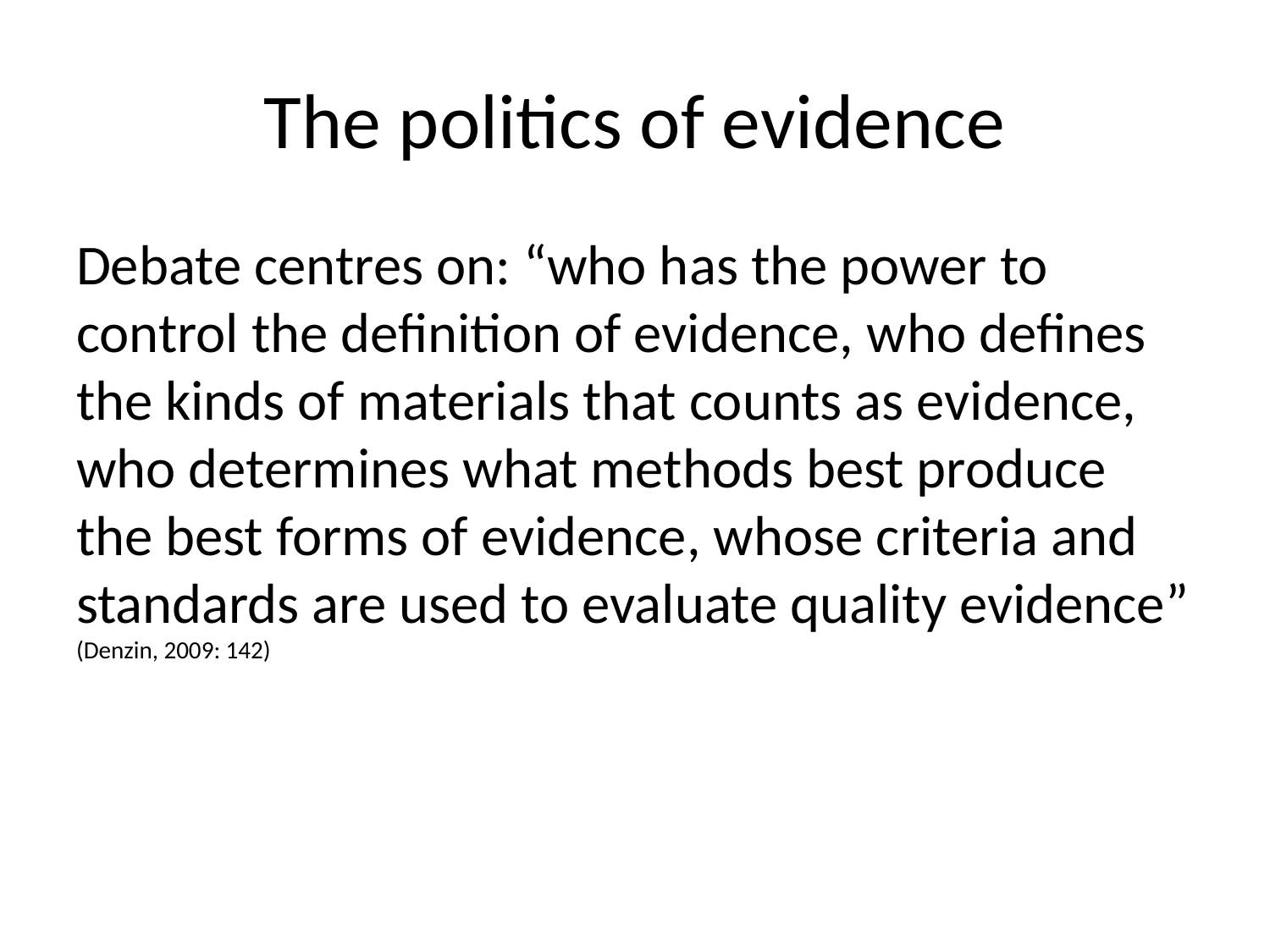

# The politics of evidence
Debate centres on: “who has the power to control the definition of evidence, who defines the kinds of materials that counts as evidence, who determines what methods best produce the best forms of evidence, whose criteria and standards are used to evaluate quality evidence” (Denzin, 2009: 142)